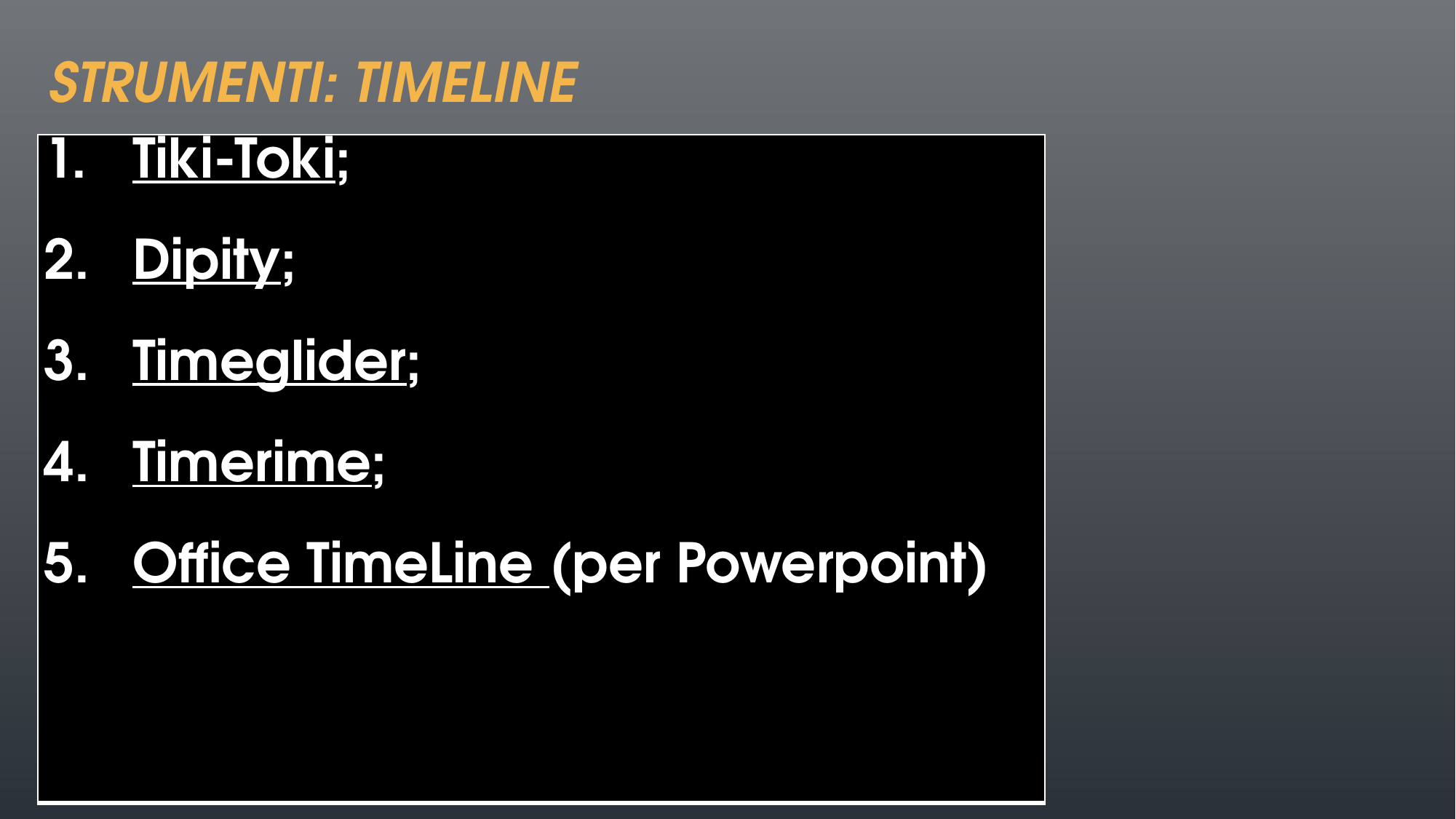

# Strumenti: TIMELINE
| Tiki-Toki; Dipity; Timeglider; Timerime; Office TimeLine (per Powerpoint) |
| --- |